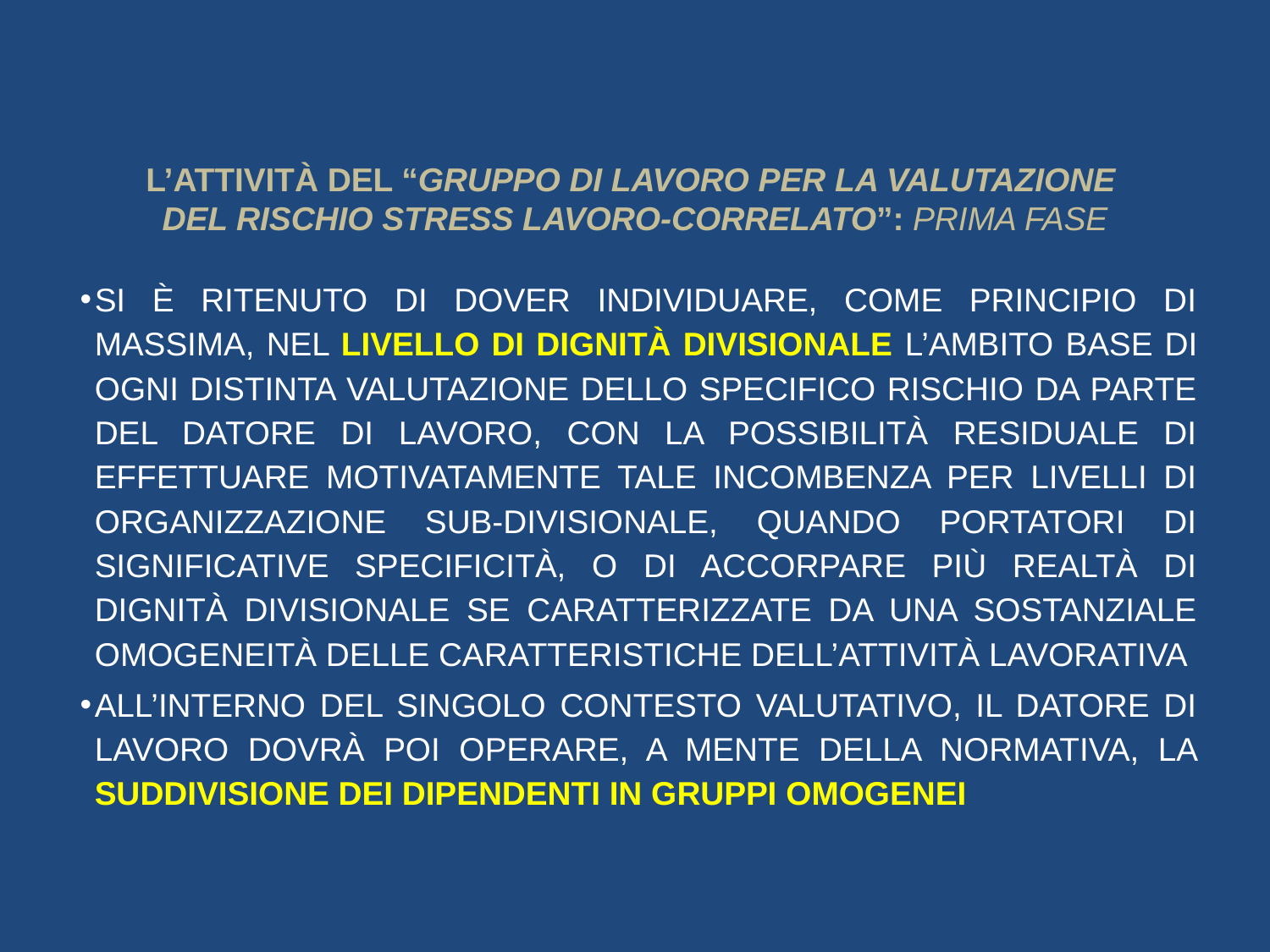

# L’ATTIVITÀ DEL “GRUPPO DI LAVORO PER LA VALUTAZIONE DEL RISCHIO STRESS LAVORO-CORRELATO”: PRIMA FASE
SI È RITENUTO DI DOVER INDIVIDUARE, COME PRINCIPIO DI MASSIMA, NEL LIVELLO DI DIGNITÀ DIVISIONALE L’AMBITO BASE DI OGNI DISTINTA VALUTAZIONE DELLO SPECIFICO RISCHIO DA PARTE DEL DATORE DI LAVORO, CON LA POSSIBILITÀ RESIDUALE DI EFFETTUARE MOTIVATAMENTE TALE INCOMBENZA PER LIVELLI DI ORGANIZZAZIONE SUB-DIVISIONALE, QUANDO PORTATORI DI SIGNIFICATIVE SPECIFICITÀ, O DI ACCORPARE PIÙ REALTÀ DI DIGNITÀ DIVISIONALE SE CARATTERIZZATE DA UNA SOSTANZIALE OMOGENEITÀ DELLE CARATTERISTICHE DELL’ATTIVITÀ LAVORATIVA
ALL’INTERNO DEL SINGOLO CONTESTO VALUTATIVO, IL DATORE DI LAVORO DOVRÀ POI OPERARE, A MENTE DELLA NORMATIVA, LA SUDDIVISIONE DEI DIPENDENTI IN GRUPPI OMOGENEI